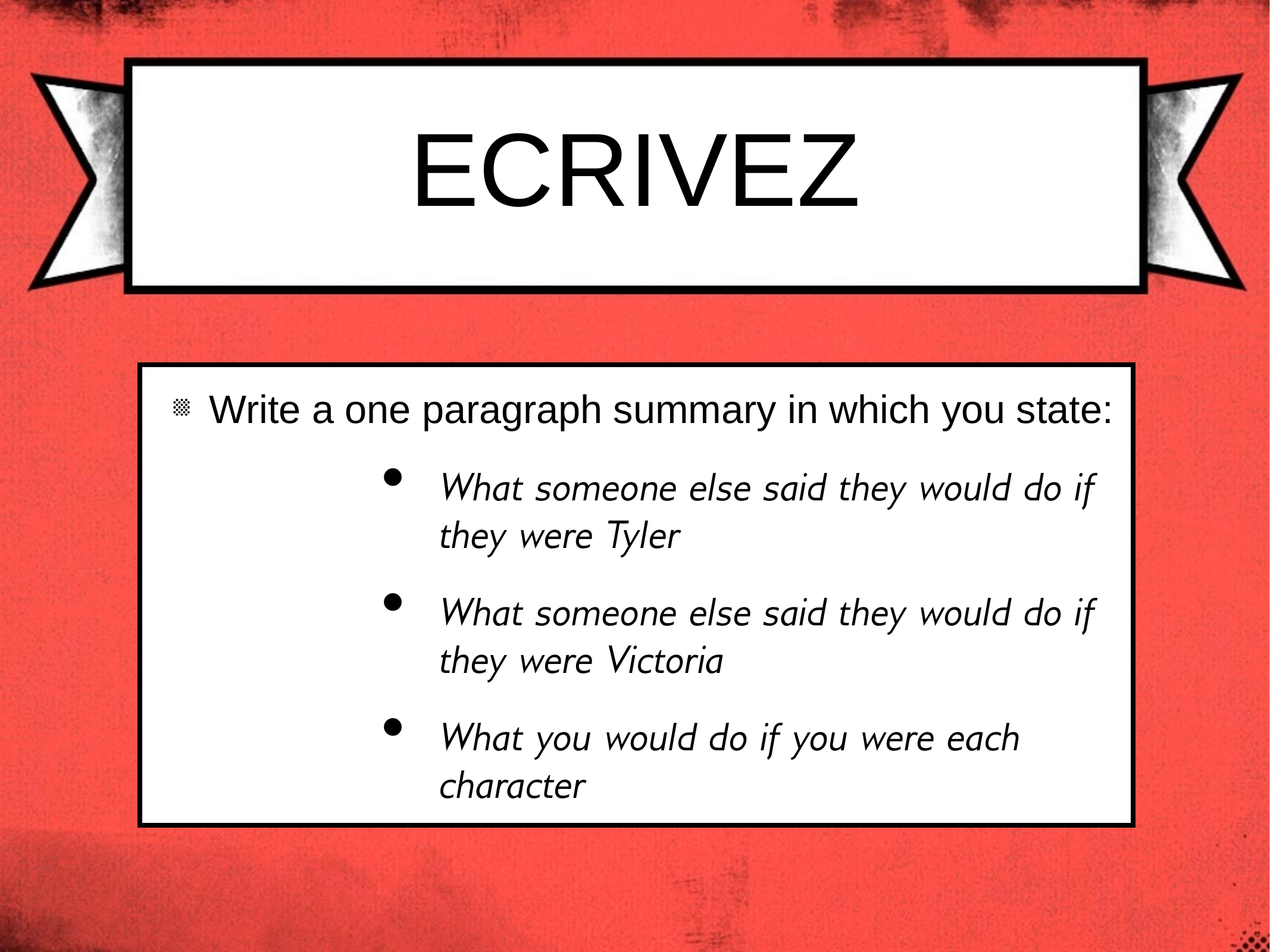

# Ecrivez
Write a one paragraph summary in which you state:
What someone else said they would do if they were Tyler
What someone else said they would do if they were Victoria
What you would do if you were each character